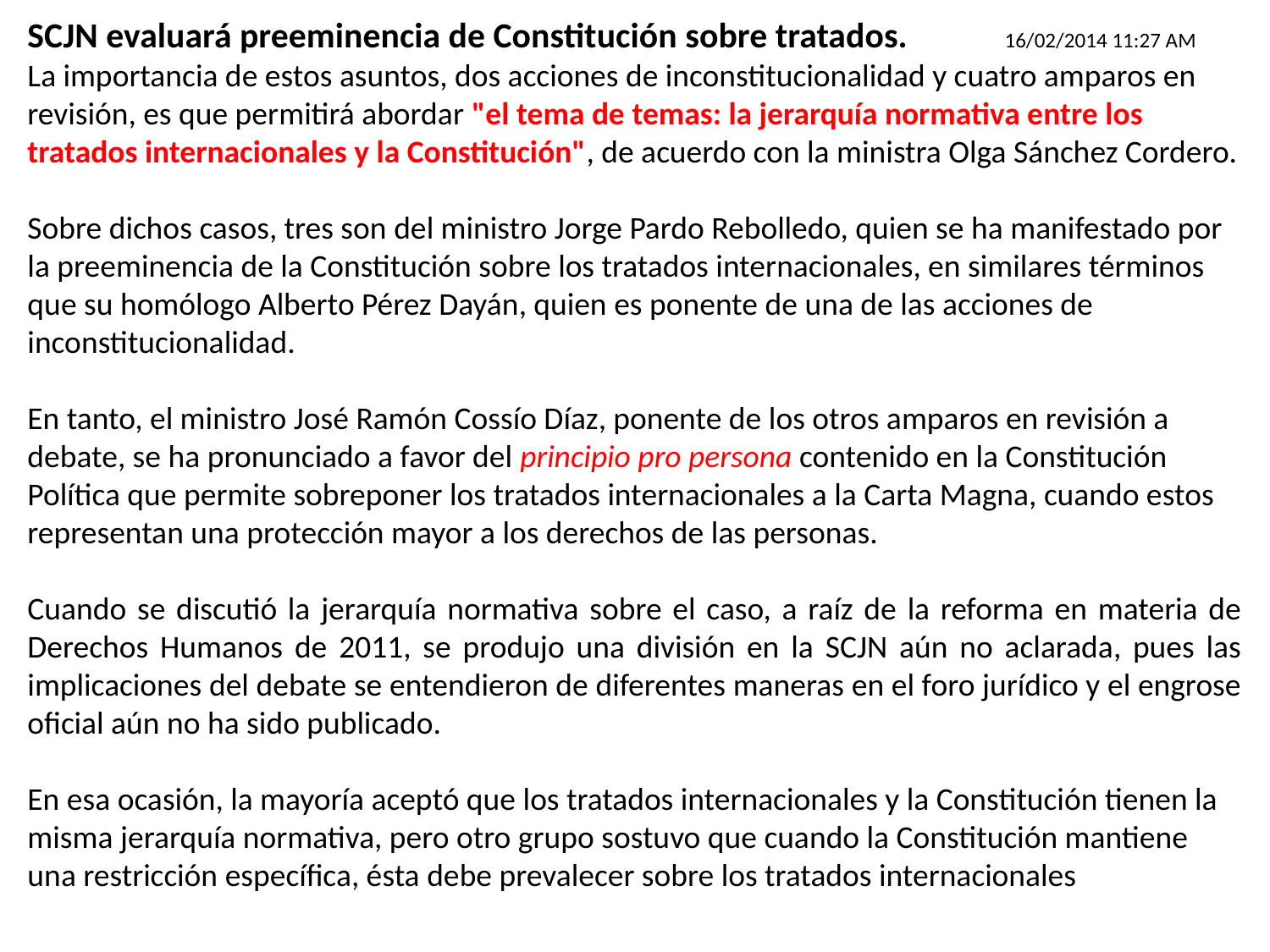

SCJN evaluará preeminencia de Constitución sobre tratados.            16/02/2014 11:27 AM
La importancia de estos asuntos, dos acciones de inconstitucionalidad y cuatro amparos en revisión, es que permitirá abordar "el tema de temas: la jerarquía normativa entre los tratados internacionales y la Constitución", de acuerdo con la ministra Olga Sánchez Cordero.

Sobre dichos casos, tres son del ministro Jorge Pardo Rebolledo, quien se ha manifestado por la preeminencia de la Constitución sobre los tratados internacionales, en similares términos que su homólogo Alberto Pérez Dayán, quien es ponente de una de las acciones de inconstitucionalidad.

En tanto, el ministro José Ramón Cossío Díaz, ponente de los otros amparos en revisión a debate, se ha pronunciado a favor del principio pro persona contenido en la Constitución Política que permite sobreponer los tratados internacionales a la Carta Magna, cuando estos representan una protección mayor a los derechos de las personas.

Cuando se discutió la jerarquía normativa sobre el caso, a raíz de la reforma en materia de Derechos Humanos de 2011, se produjo una división en la SCJN aún no aclarada, pues las implicaciones del debate se entendieron de diferentes maneras en el foro jurídico y el engrose oficial aún no ha sido publicado.

En esa ocasión, la mayoría aceptó que los tratados internacionales y la Constitución tienen la misma jerarquía normativa, pero otro grupo sostuvo que cuando la Constitución mantiene una restricción específica, ésta debe prevalecer sobre los tratados internacionales